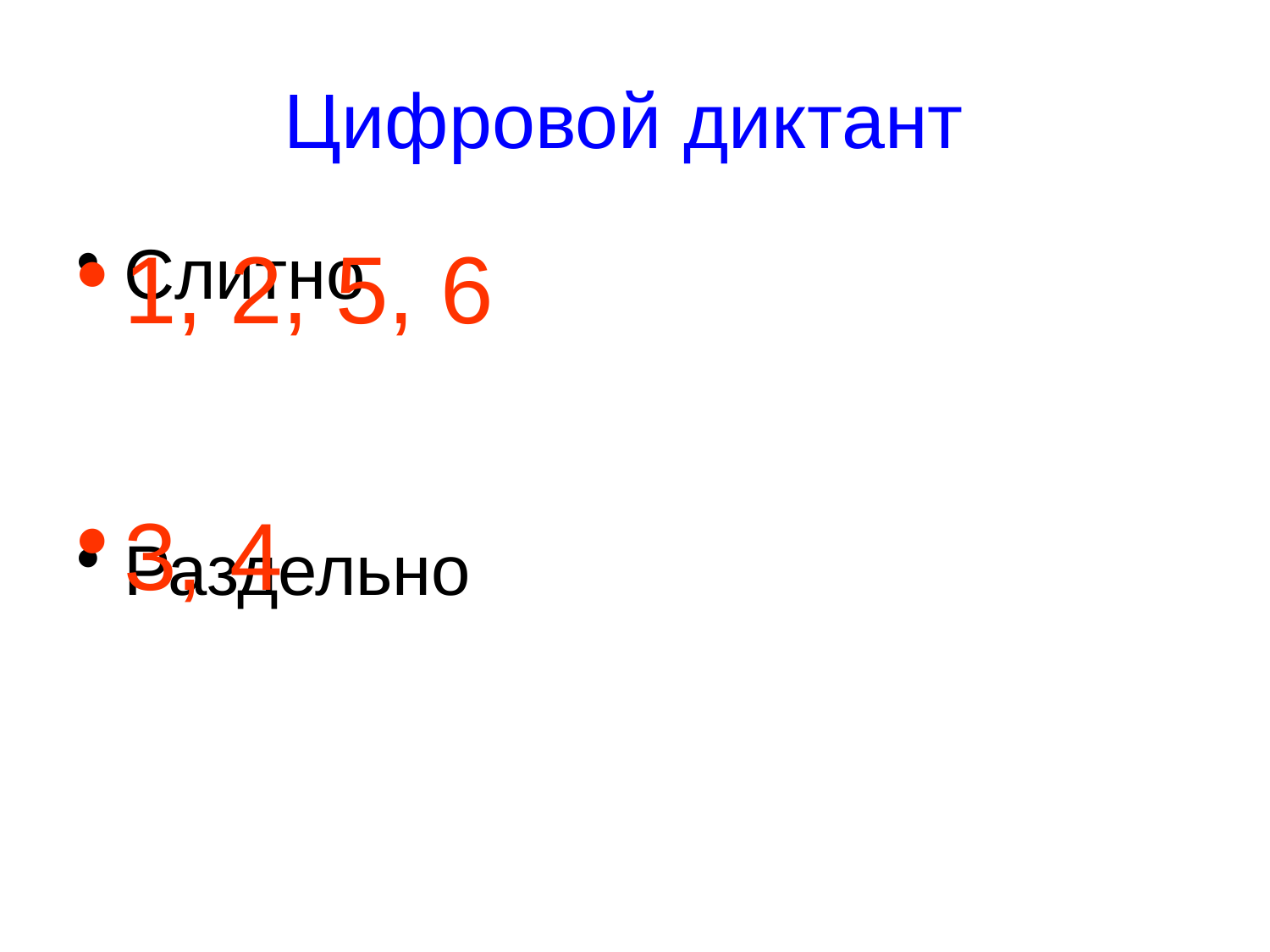

# Цифровой диктант
Слитно

Раздельно
1, 2, 5, 6

3, 4